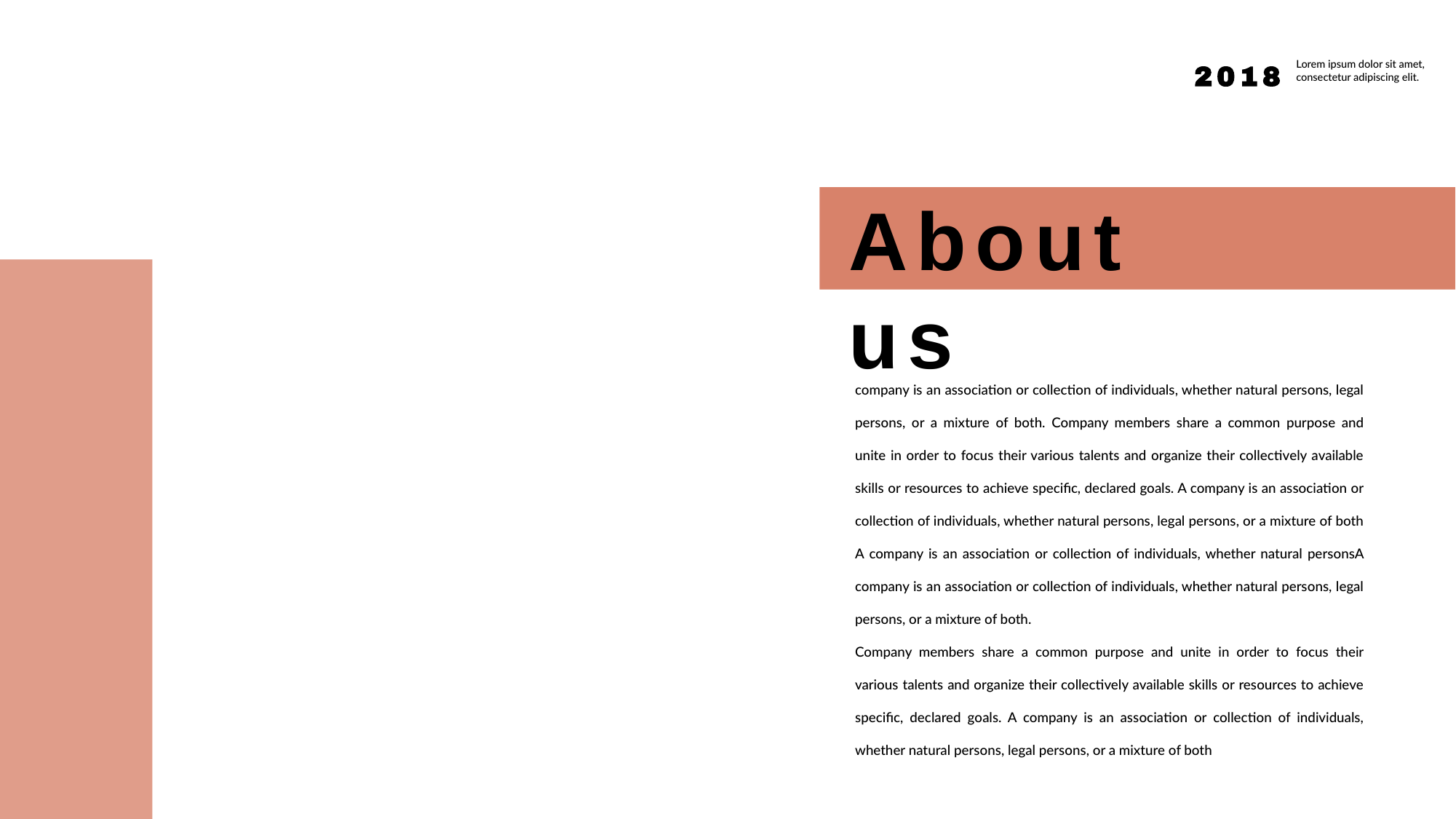

2018
Lorem ipsum dolor sit amet, consectetur adipiscing elit.
About us

company is an association or collection of individuals, whether natural persons, legal persons, or a mixture of both. Company members share a common purpose and unite in order to focus their various talents and organize their collectively available skills or resources to achieve specific, declared goals. A company is an association or collection of individuals, whether natural persons, legal persons, or a mixture of both A company is an association or collection of individuals, whether natural personsA company is an association or collection of individuals, whether natural persons, legal persons, or a mixture of both.
Company members share a common purpose and unite in order to focus their various talents and organize their collectively available skills or resources to achieve specific, declared goals. A company is an association or collection of individuals, whether natural persons, legal persons, or a mixture of both